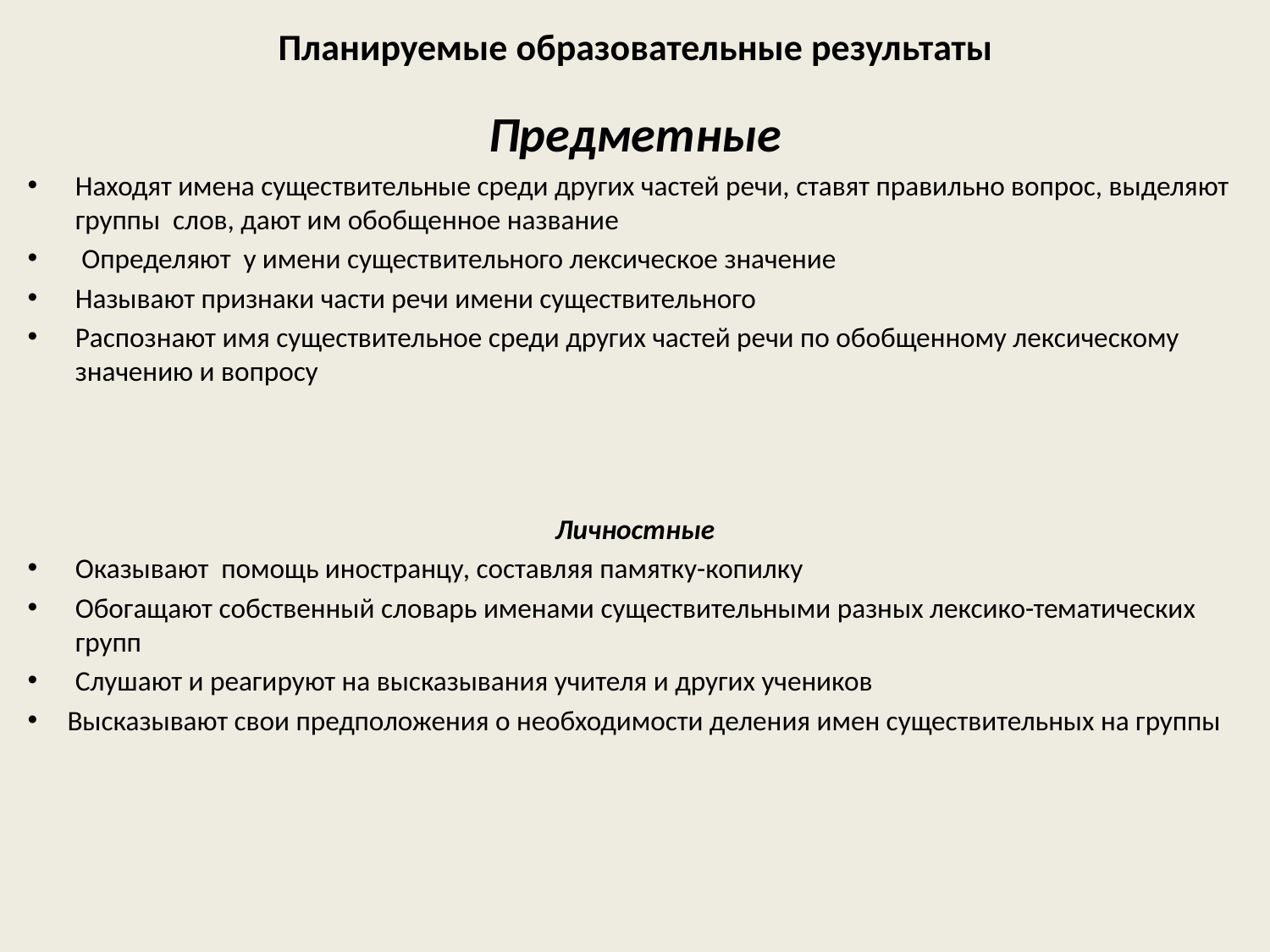

# Планируемые образовательные результаты
Предметные
Находят имена существительные среди других частей речи, ставят правильно вопрос, выделяют группы  слов, дают им обобщенное название
 Определяют  у имени существительного лексическое значение
Называют признаки части речи имени существительного
Распознают имя существительное среди других частей речи по обобщенному лексическому значению и вопросу

Личностные
Оказывают  помощь иностранцу, составляя памятку-копилку
Обогащают собственный словарь именами существительными разных лексико-тематических групп
Слушают и реагируют на высказывания учителя и других учеников
Высказывают свои предположения о необходимости деления имен существительных на группы